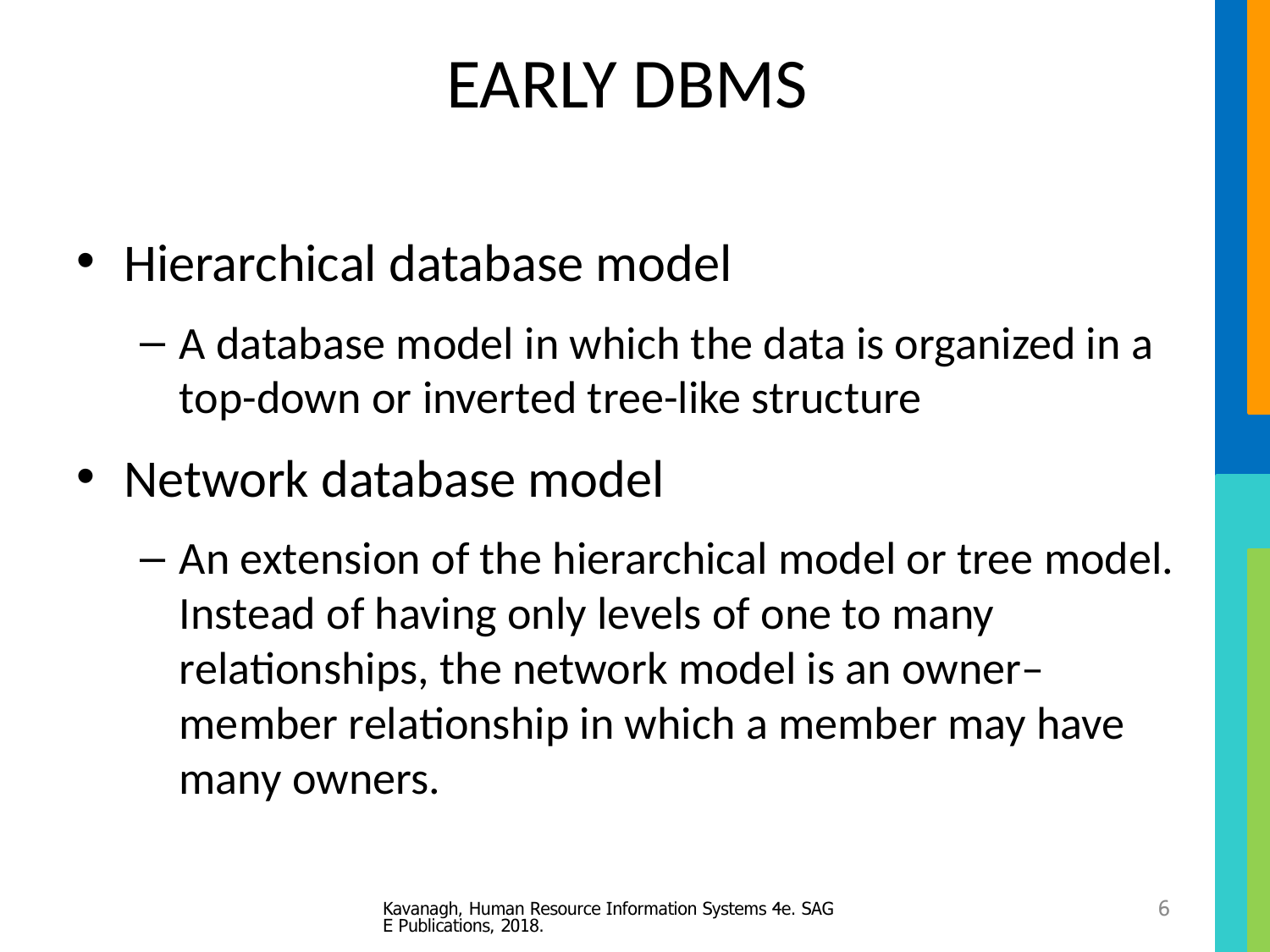

# EARLY DBMS
Hierarchical database model
A database model in which the data is organized in a top-down or inverted tree-like structure
Network database model
An extension of the hierarchical model or tree model.  Instead of having only levels of one to many relationships, the network model is an owner–member relationship in which a member may have many owners.
Kavanagh, Human Resource Information Systems 4e. SAGE Publications, 2018.
6